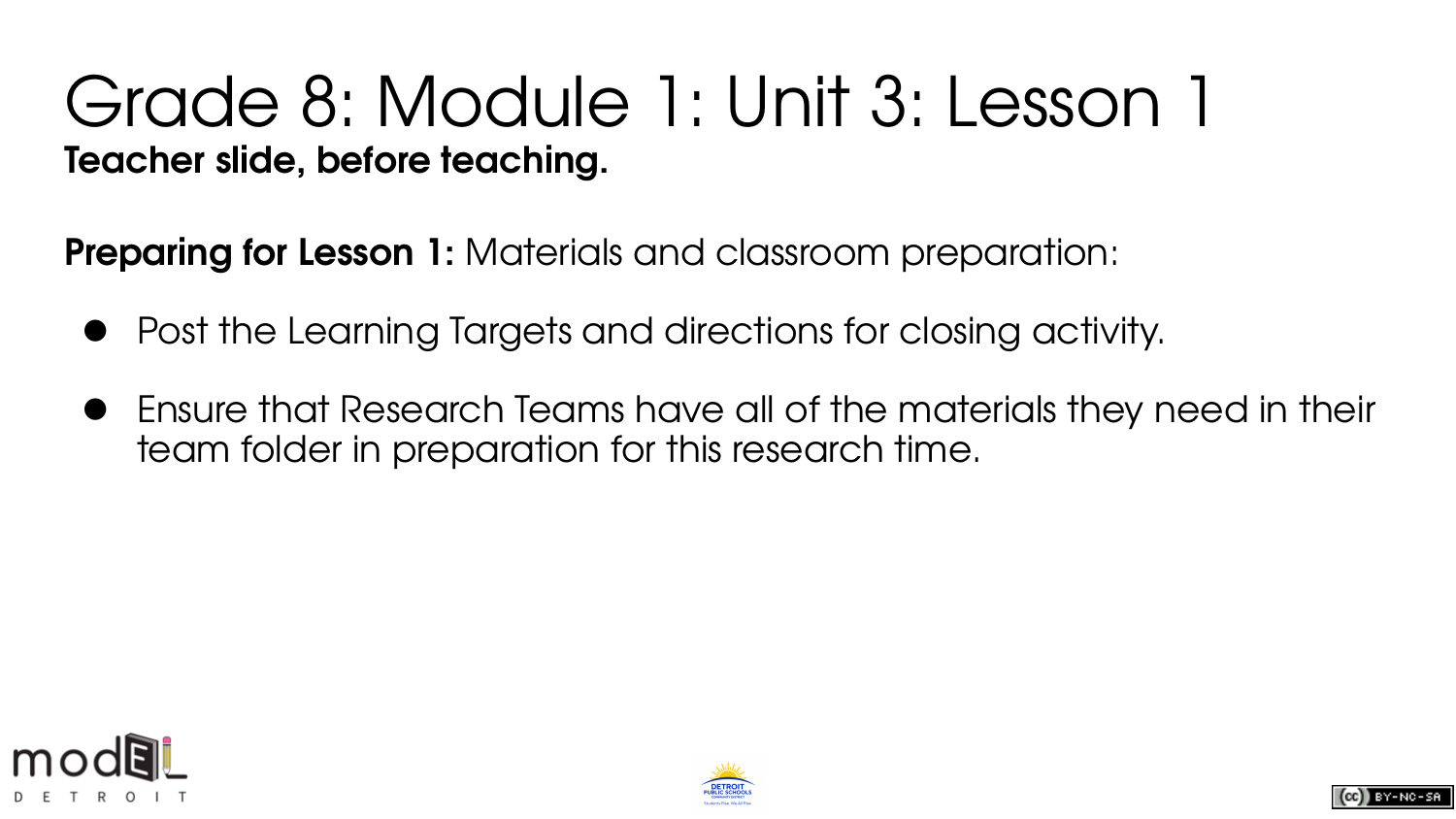

# Grade 8: Module 1: Unit 3: Lesson 1
Teacher slide, before teaching.
Preparing for Lesson 1: Materials and classroom preparation:

Post the Learning Targets and directions for closing activity.

Ensure that Research Teams have all of the materials they need in their team folder in preparation for this research time.